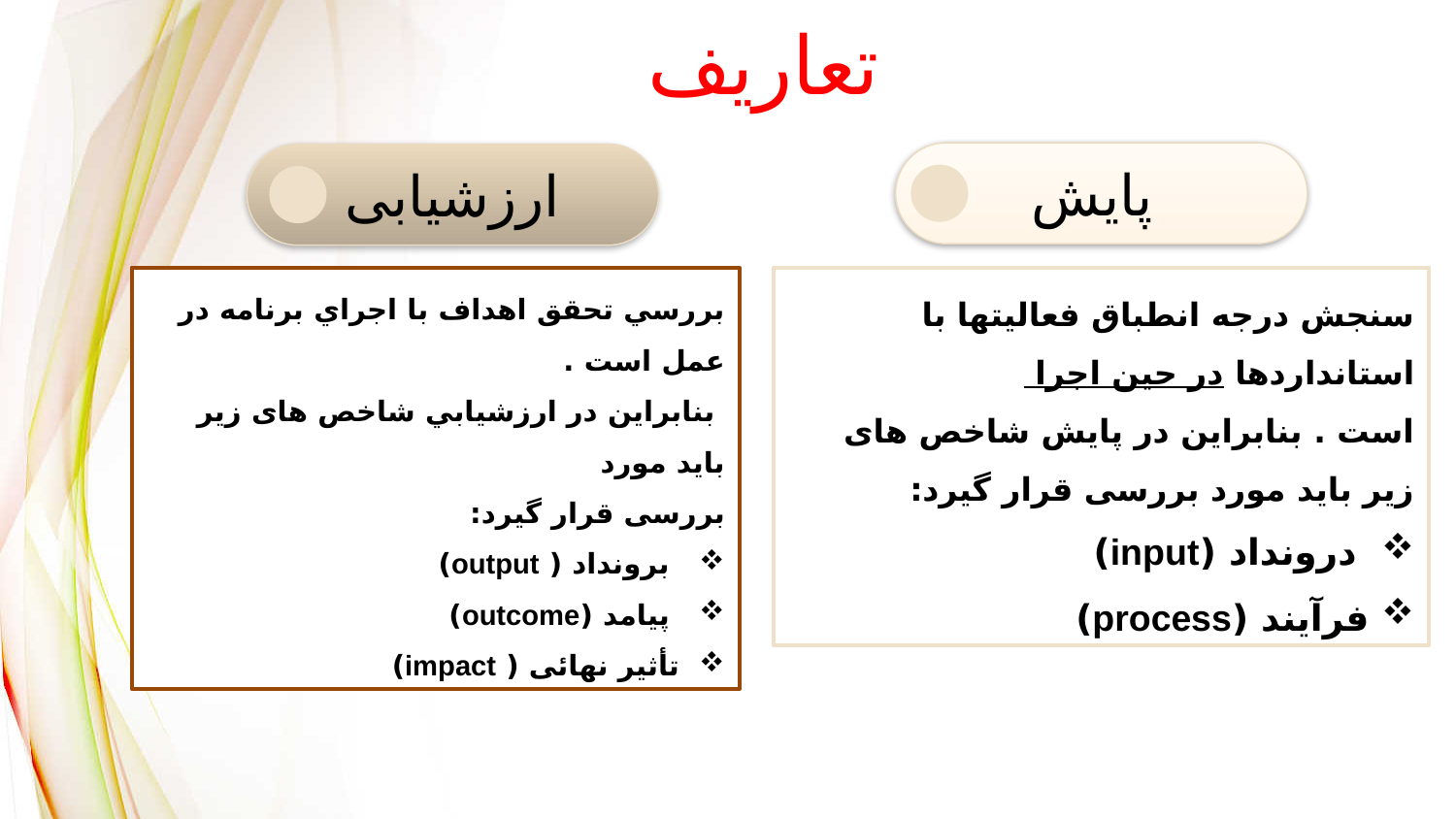

تعاریف
پایش
ارزشیابی

بررسي تحقق اهداف با اجراي برنامه در عمل است .
 بنابراين در ارزشيابي شاخص های زیر باید مورد
بررسی قرار گیرد:
 برونداد ( output)
 پیامد (outcome)
تأثیر نهائی ( impact)
سنجش درجه انطباق فعاليتها با استانداردها در حين اجرا
است . بنابراين در پايش شاخص های زیر باید مورد بررسی قرار گیرد:
 درونداد (input)
فرآيند (process)
Modern PowerPoint Presentation